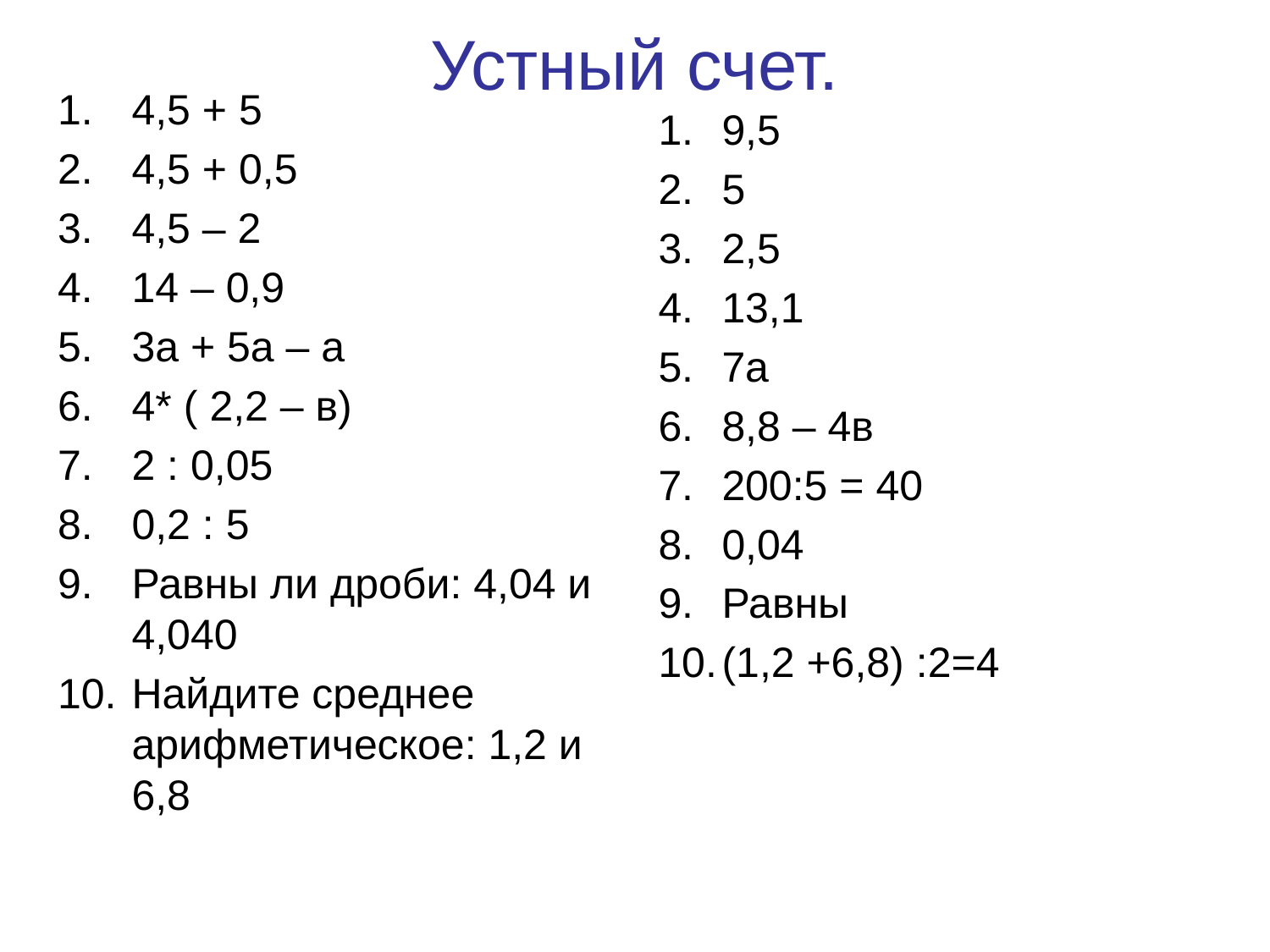

# Устный счет.
4,5 + 5
4,5 + 0,5
4,5 – 2
14 – 0,9
3а + 5а – а
4* ( 2,2 – в)
2 : 0,05
0,2 : 5
Равны ли дроби: 4,04 и 4,040
Найдите среднее арифметическое: 1,2 и 6,8
9,5
5
2,5
13,1
7а
8,8 – 4в
200:5 = 40
0,04
Равны
(1,2 +6,8) :2=4